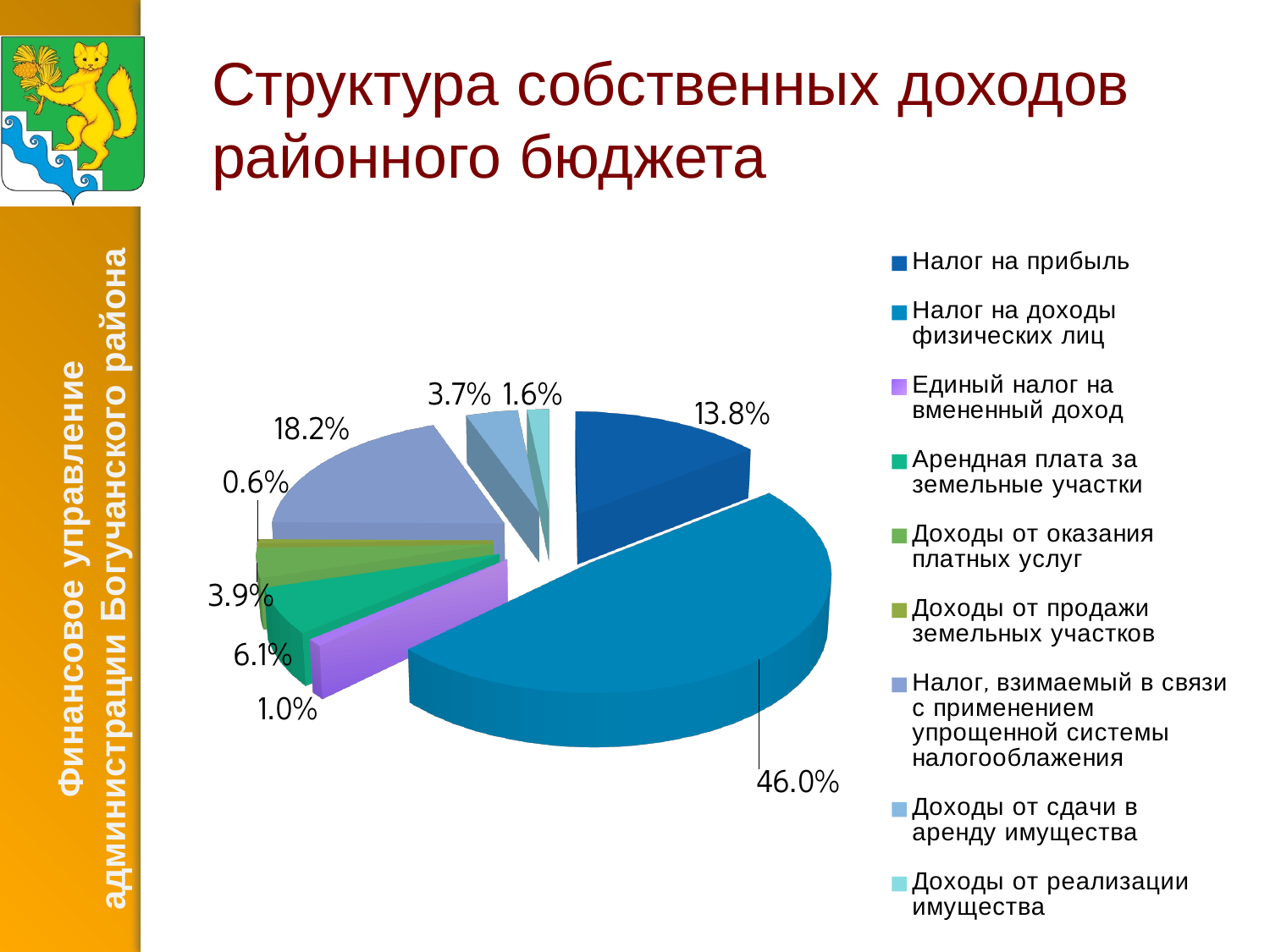

# Структура собственных доходов районного бюджета

[unsupported chart]